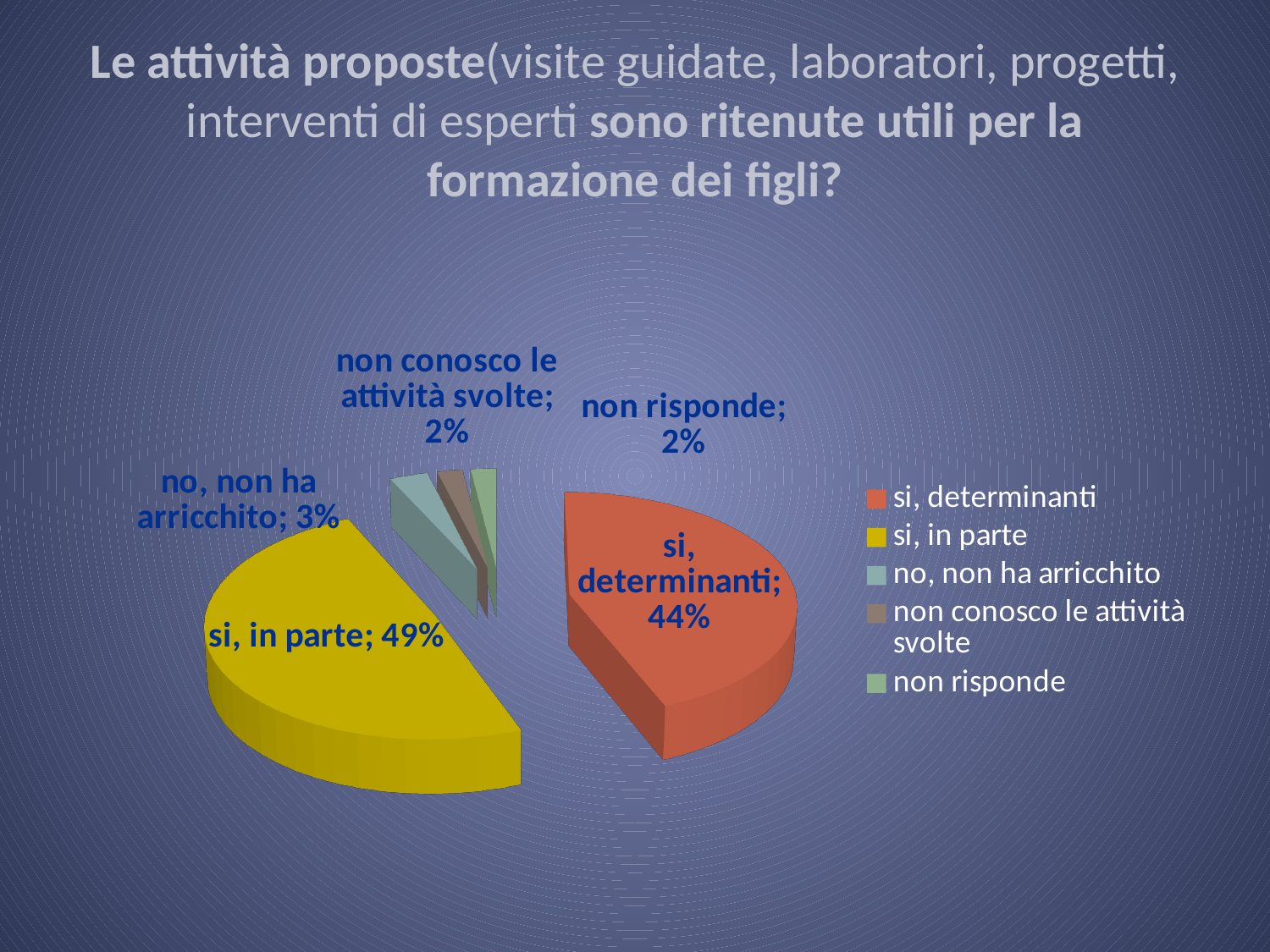

# Le attività proposte(visite guidate, laboratori, progetti, interventi di esperti sono ritenute utili per la formazione dei figli?

[unsupported chart]